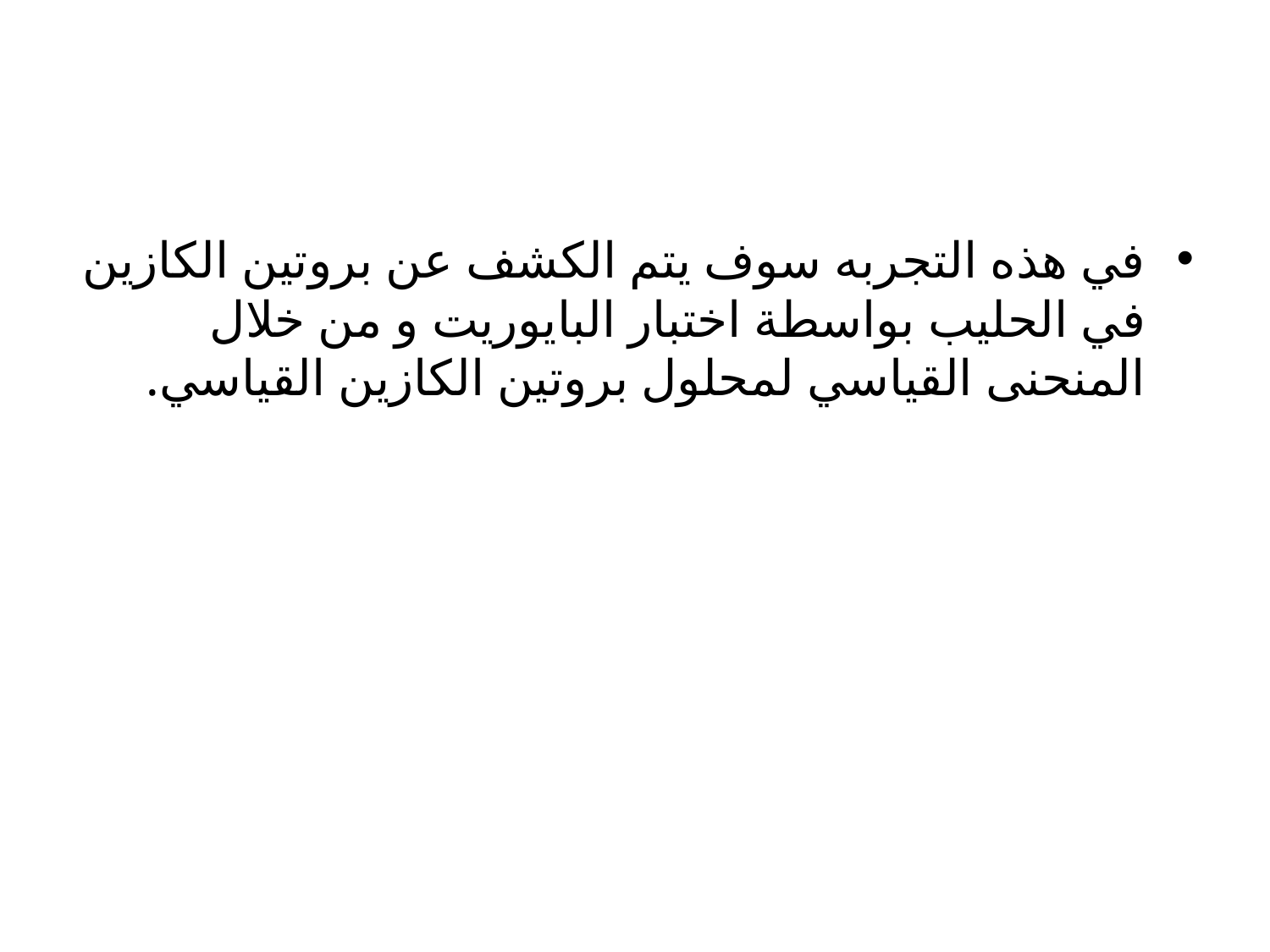

#
في هذه التجربه سوف يتم الكشف عن بروتين الكازين في الحليب بواسطة اختبار البايوريت و من خلال المنحنى القياسي لمحلول بروتين الكازين القياسي.